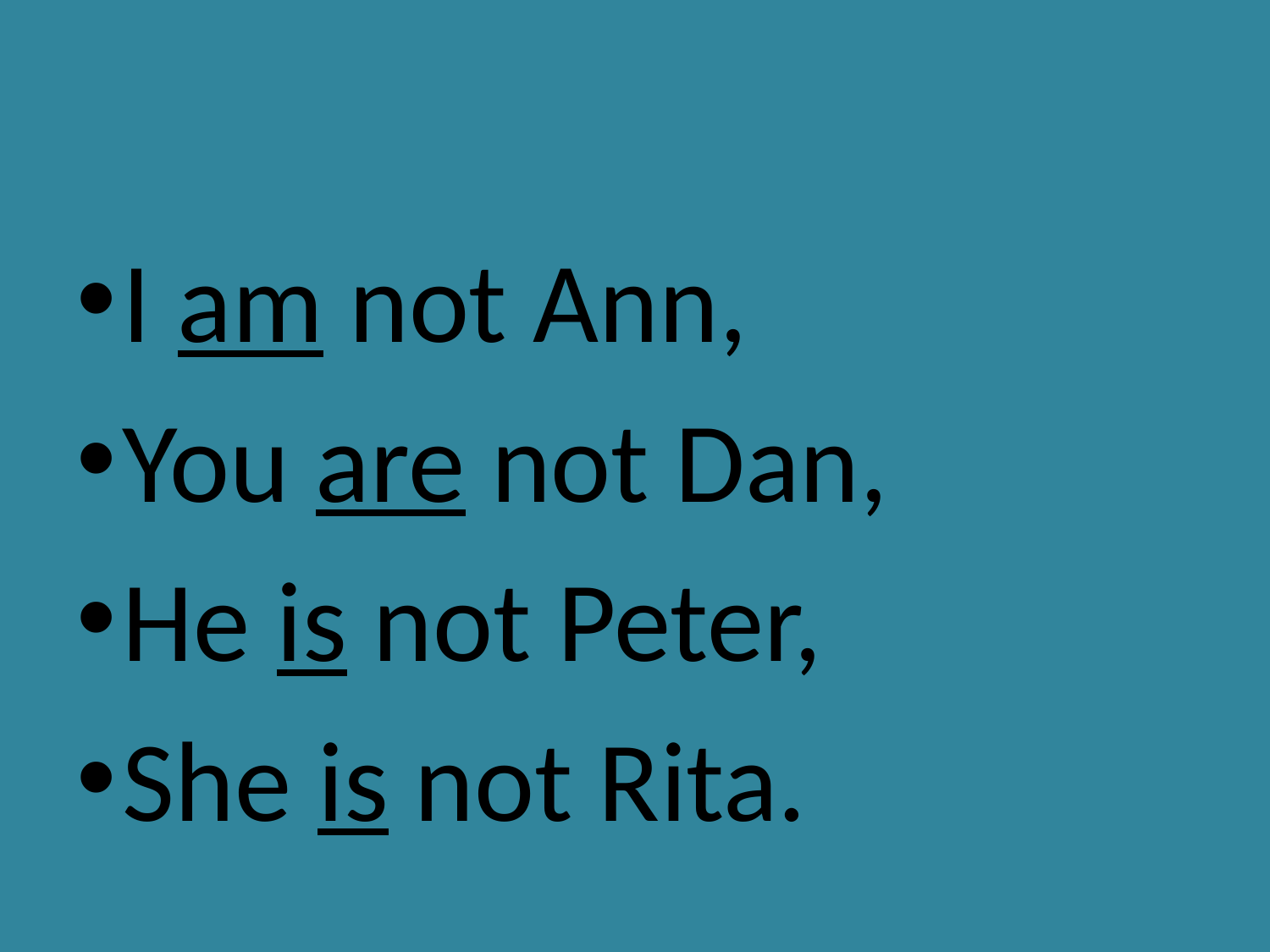

#
I am not Ann,
You are not Dan,
He is not Peter,
She is not Rita.